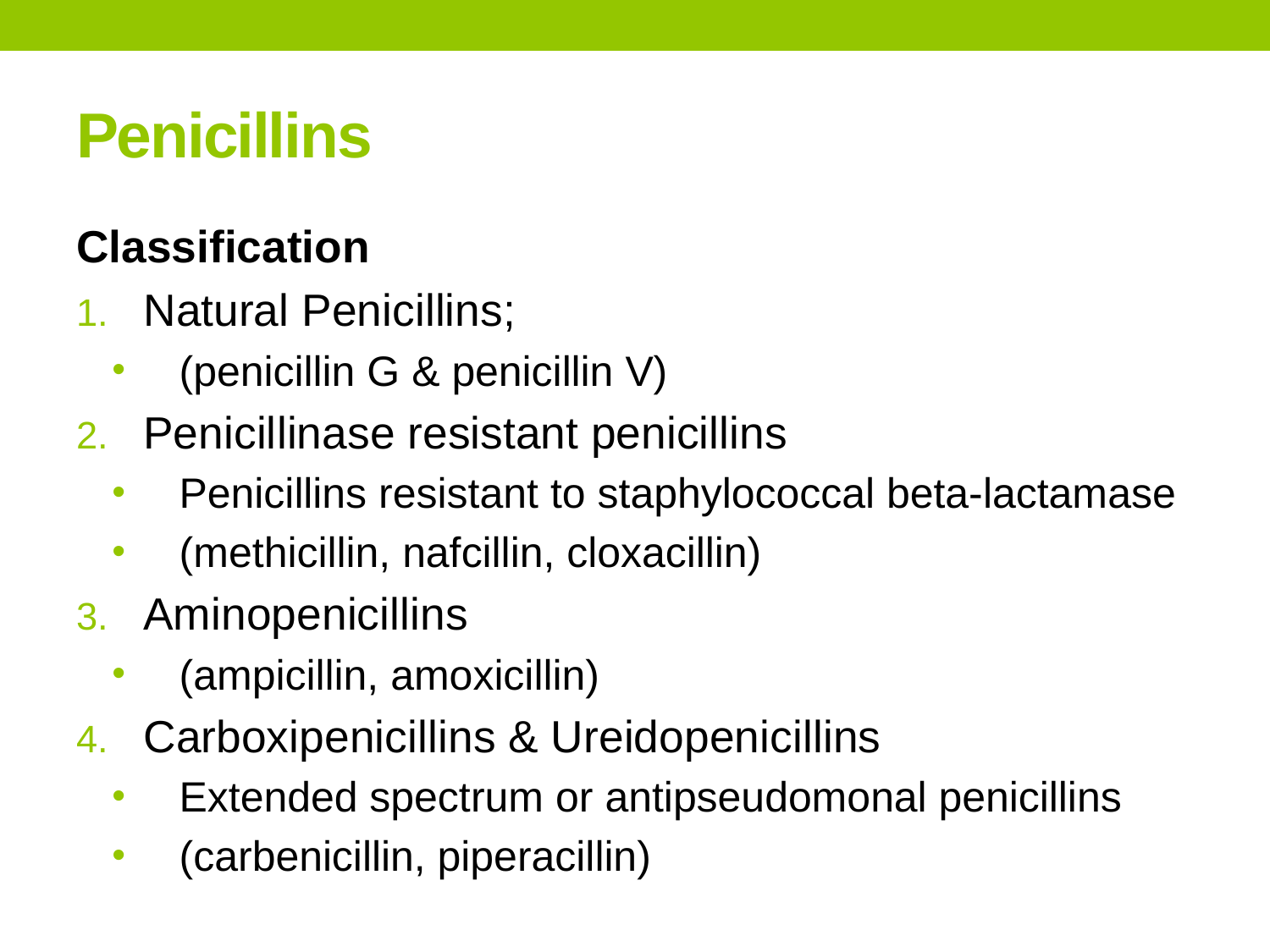

# Penicillins
Classification
Natural Penicillins;
(penicillin G & penicillin V)
Penicillinase resistant penicillins
Penicillins resistant to staphylococcal beta-lactamase
(methicillin, nafcillin, cloxacillin)
Aminopenicillins
(ampicillin, amoxicillin)
Carboxipenicillins & Ureidopenicillins
Extended spectrum or antipseudomonal penicillins
(carbenicillin, piperacillin)